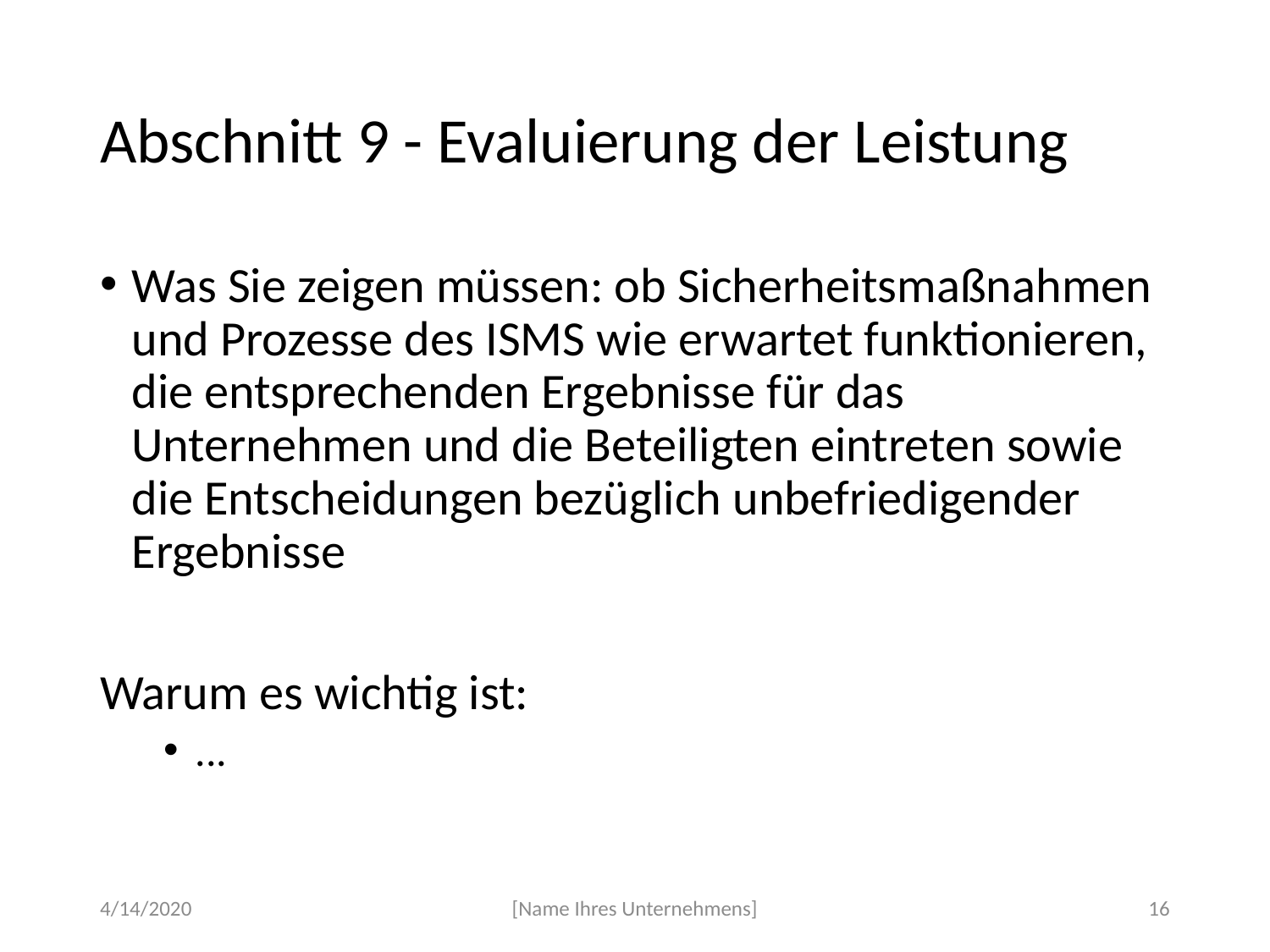

# Abschnitt 9 - Evaluierung der Leistung
Was Sie zeigen müssen: ob Sicherheitsmaßnahmen und Prozesse des ISMS wie erwartet funktionieren, die entsprechenden Ergebnisse für das Unternehmen und die Beteiligten eintreten sowie die Entscheidungen bezüglich unbefriedigender Ergebnisse

Warum es wichtig ist:
...
4/14/2020
[Name Ihres Unternehmens]
16